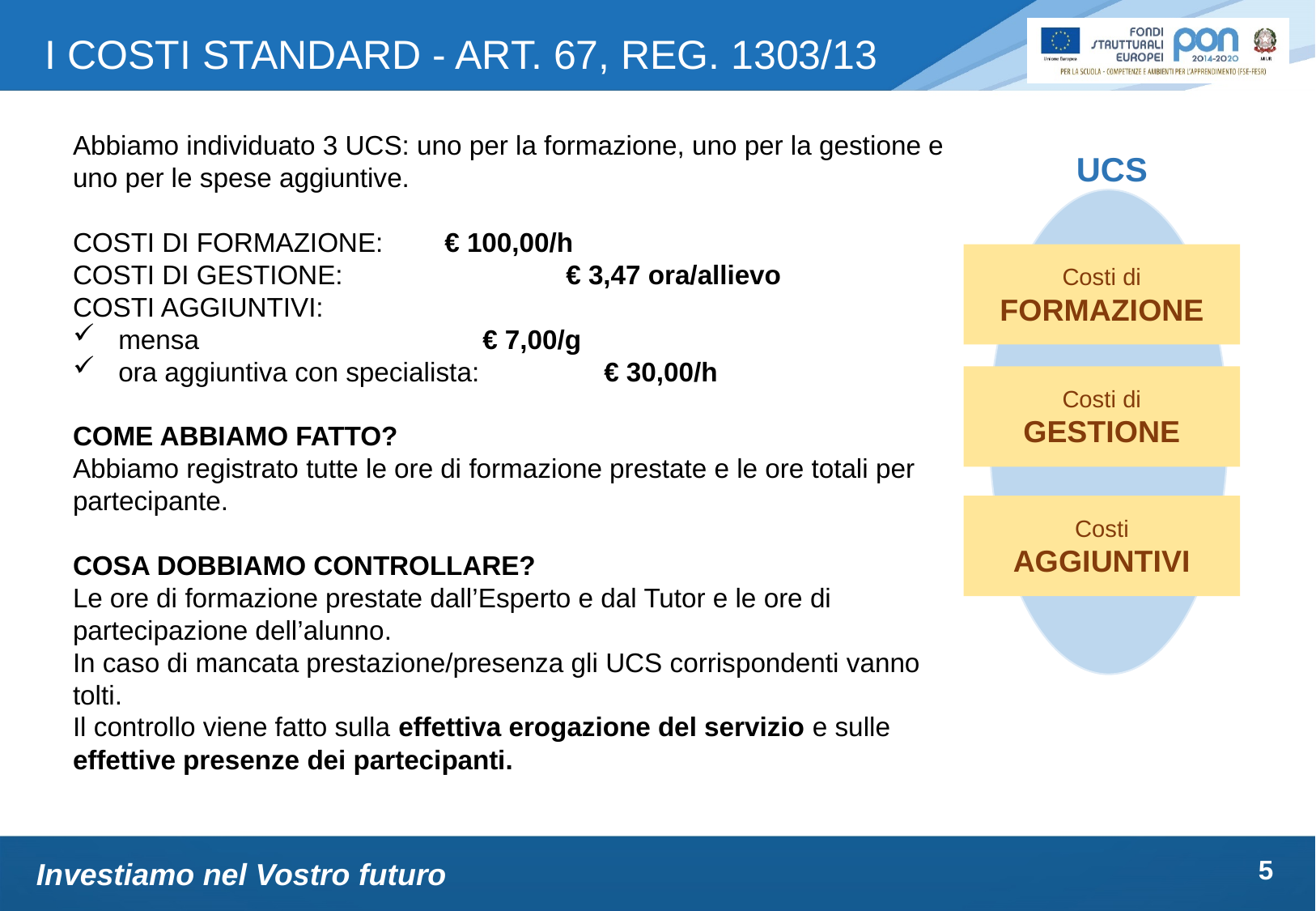

I COSTI STANDARD - ART. 67, REG. 1303/13

Abbiamo individuato 3 UCS: uno per la formazione, uno per la gestione e uno per le spese aggiuntive.

COSTI DI FORMAZIONE: 	 € 100,00/h
COSTI DI GESTIONE: 		 € 3,47 ora/allievo
COSTI AGGIUNTIVI:
mensa			€ 7,00/g
ora aggiuntiva con specialista: 	€ 30,00/h

COME ABBIAMO FATTO?
Abbiamo registrato tutte le ore di formazione prestate e le ore totali per partecipante.

COSA DOBBIAMO CONTROLLARE?
Le ore di formazione prestate dall’Esperto e dal Tutor e le ore di partecipazione dell’alunno.
In caso di mancata prestazione/presenza gli UCS corrispondenti vanno tolti.
Il controllo viene fatto sulla effettiva erogazione del servizio e sulle effettive presenze dei partecipanti.
UCS

Costi di
FORMAZIONE
 Le azioni realizzate grazie ai PON
Costi di
GESTIONE
Costi
AGGIUNTIVI
5
Investiamo nel Vostro futuro